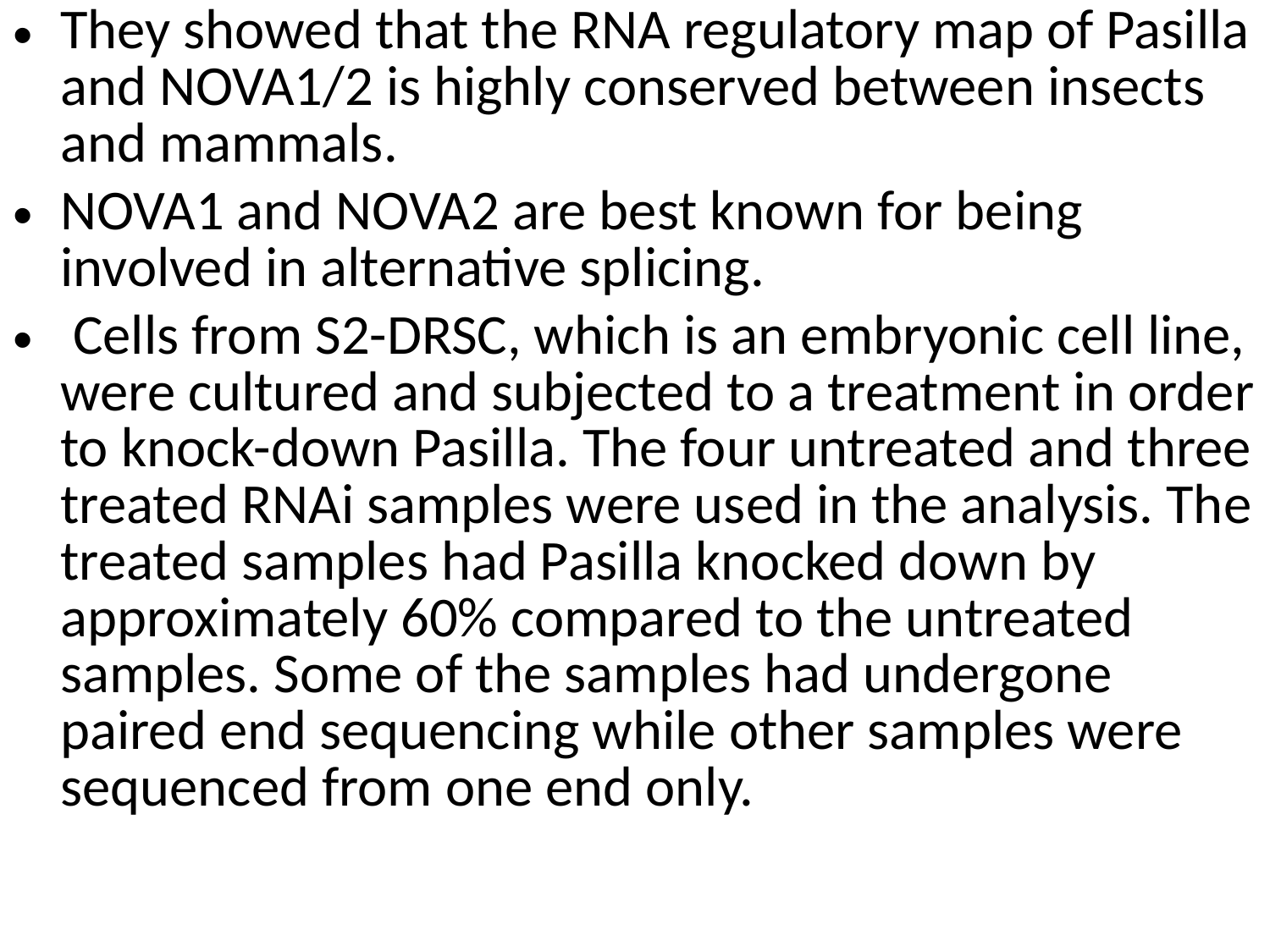

They showed that the RNA regulatory map of Pasilla and NOVA1/2 is highly conserved between insects and mammals.
NOVA1 and NOVA2 are best known for being involved in alternative splicing.
 Cells from S2-DRSC, which is an embryonic cell line, were cultured and subjected to a treatment in order to knock-down Pasilla. The four untreated and three treated RNAi samples were used in the analysis. The treated samples had Pasilla knocked down by approximately 60% compared to the untreated samples. Some of the samples had undergone paired end sequencing while other samples were sequenced from one end only.